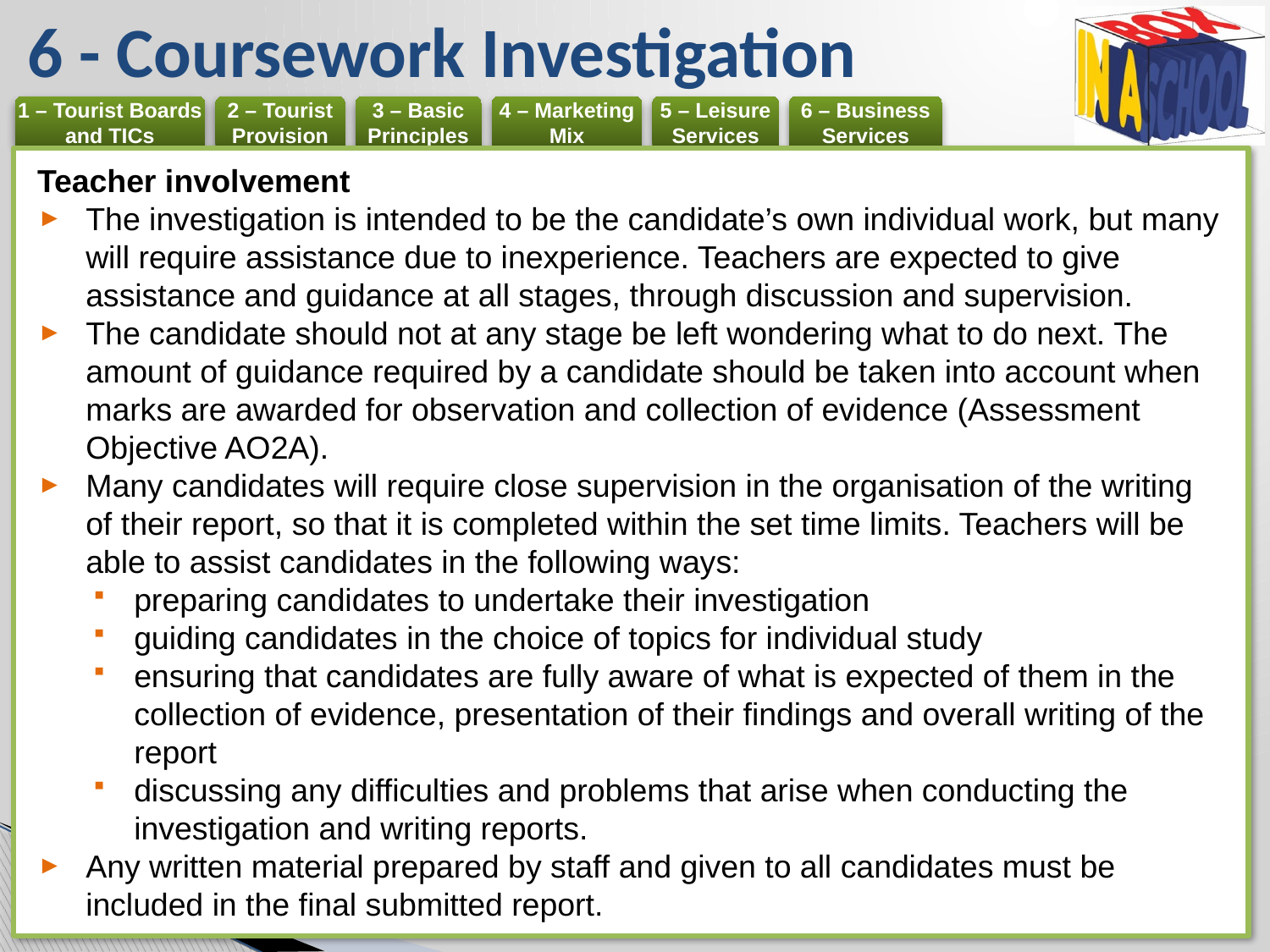

# 6 - Coursework Investigation
Teacher involvement
The investigation is intended to be the candidate’s own individual work, but many will require assistance due to inexperience. Teachers are expected to give assistance and guidance at all stages, through discussion and supervision.
The candidate should not at any stage be left wondering what to do next. The amount of guidance required by a candidate should be taken into account when marks are awarded for observation and collection of evidence (Assessment Objective AO2A).
Many candidates will require close supervision in the organisation of the writing of their report, so that it is completed within the set time limits. Teachers will be able to assist candidates in the following ways:
preparing candidates to undertake their investigation
guiding candidates in the choice of topics for individual study
ensuring that candidates are fully aware of what is expected of them in the collection of evidence, presentation of their findings and overall writing of the report
discussing any difficulties and problems that arise when conducting the investigation and writing reports.
Any written material prepared by staff and given to all candidates must be included in the final submitted report.